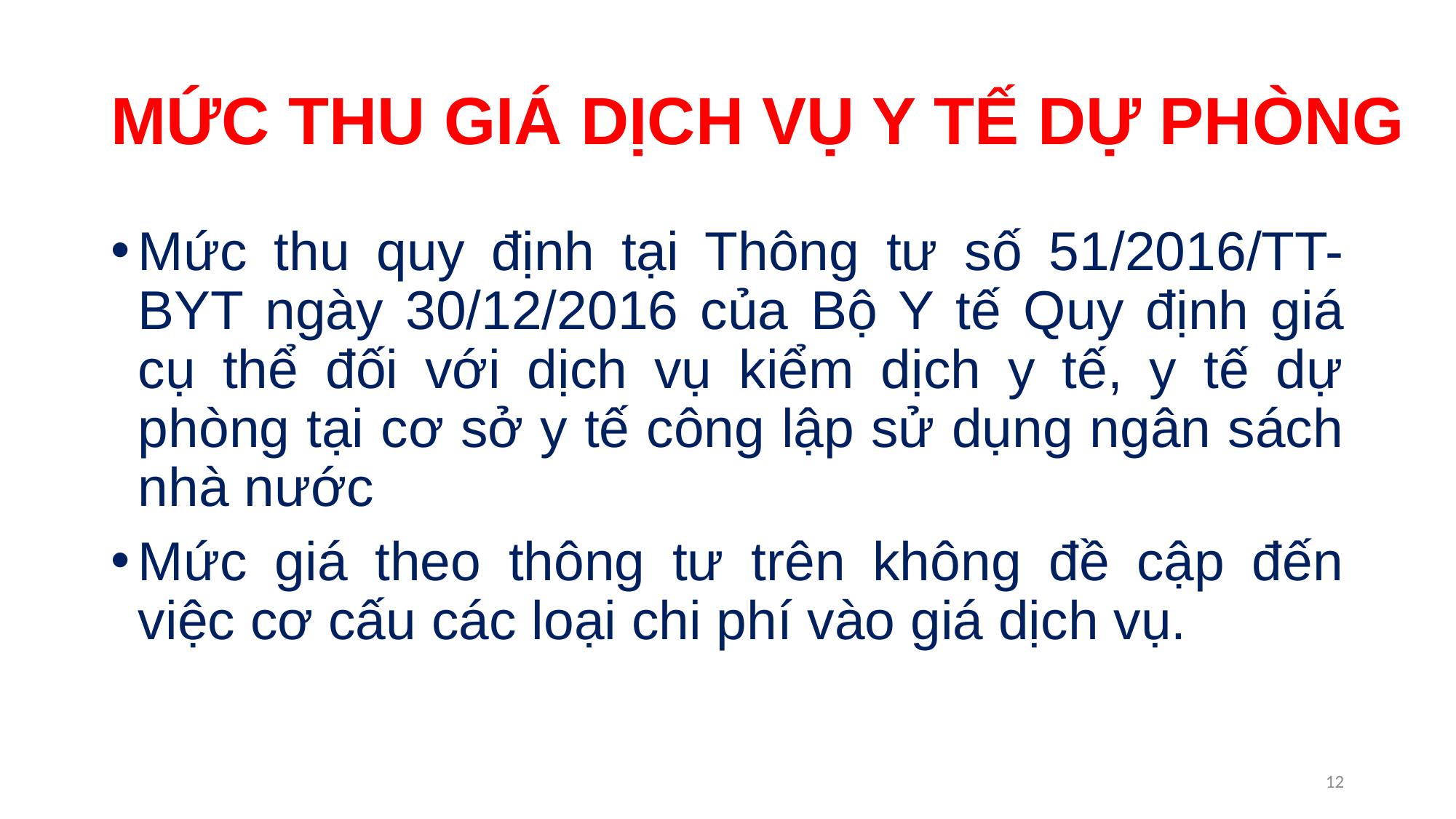

# MỨC THU GIÁ DỊCH VỤ Y TẾ DỰ PHÒNG
Mức thu quy định tại Thông tư số 51/2016/TT-BYT ngày 30/12/2016 của Bộ Y tế Quy định giá cụ thể đối với dịch vụ kiểm dịch y tế, y tế dự phòng tại cơ sở y tế công lập sử dụng ngân sách nhà nước
Mức giá theo thông tư trên không đề cập đến việc cơ cấu các loại chi phí vào giá dịch vụ.
12